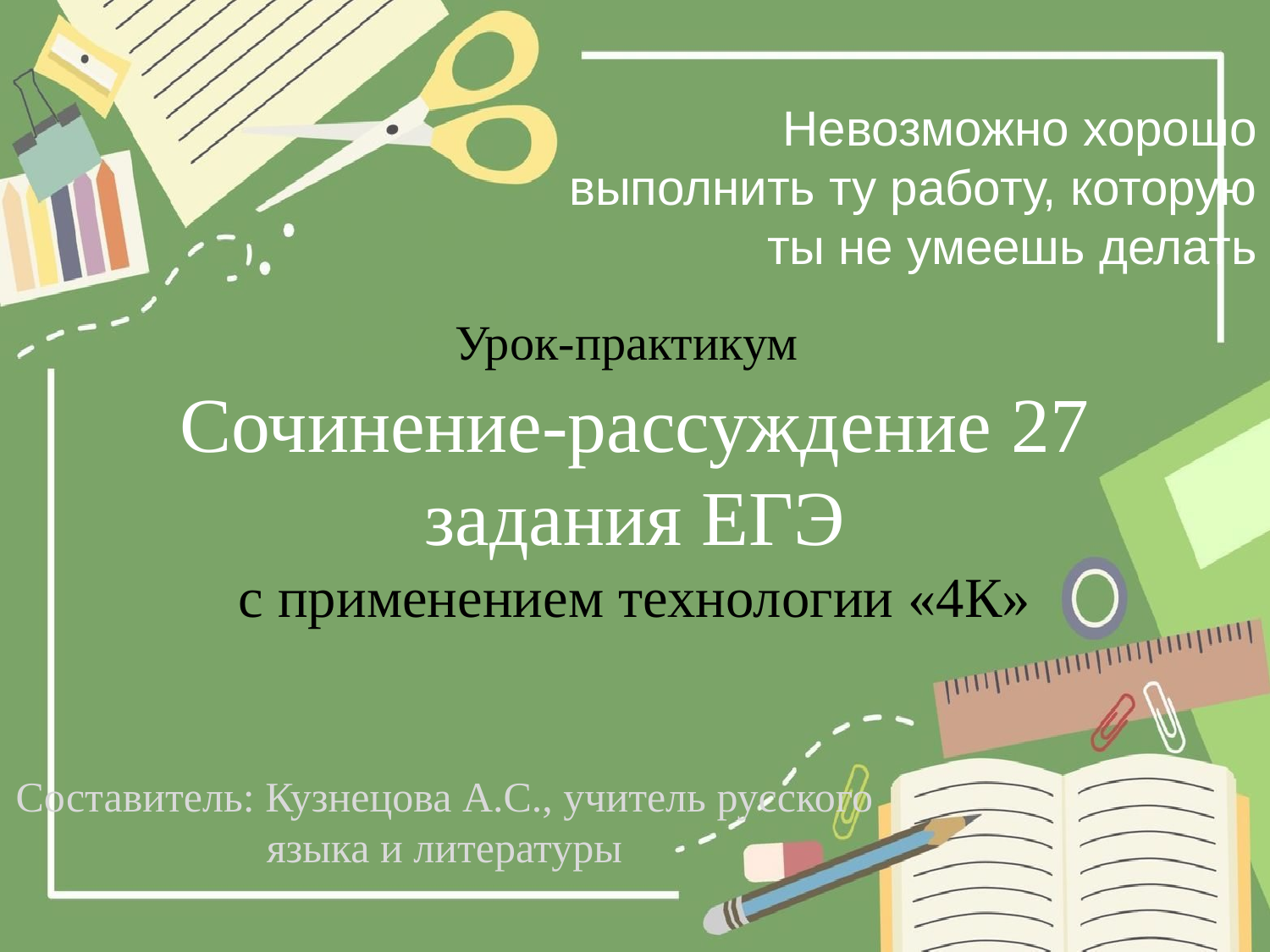

Невозможно хорошо выполнить ту работу, которую ты не умеешь делать
# Урок-практикум Сочинение-рассуждение 27 задания ЕГЭ с применением технологии «4К»
Составитель: Кузнецова А.С., учитель русского языка и литературы